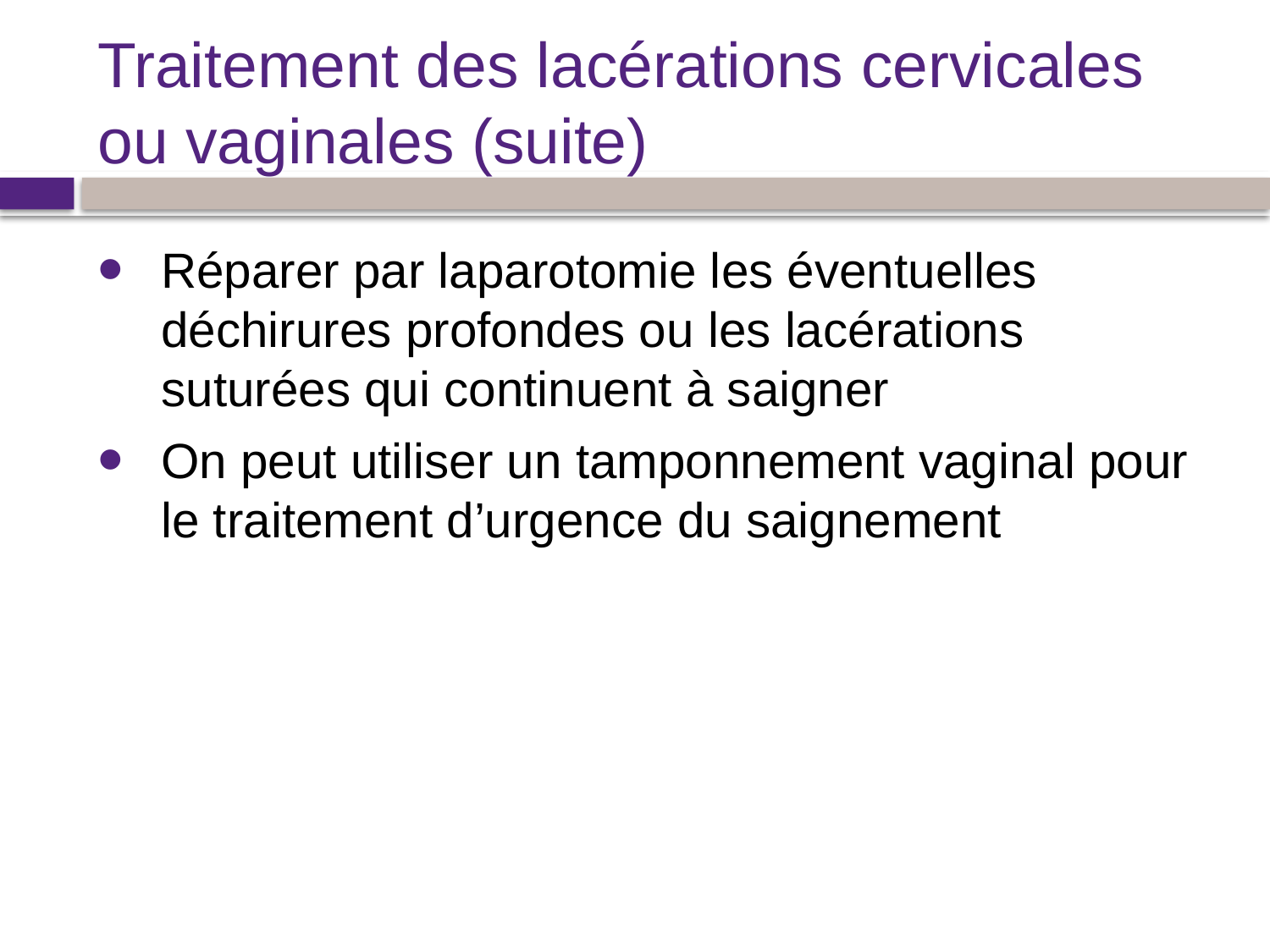

# Traitement des lacérations cervicales ou vaginales (suite)
Réparer par laparotomie les éventuelles déchirures profondes ou les lacérations suturées qui continuent à saigner
On peut utiliser un tamponnement vaginal pour le traitement d’urgence du saignement